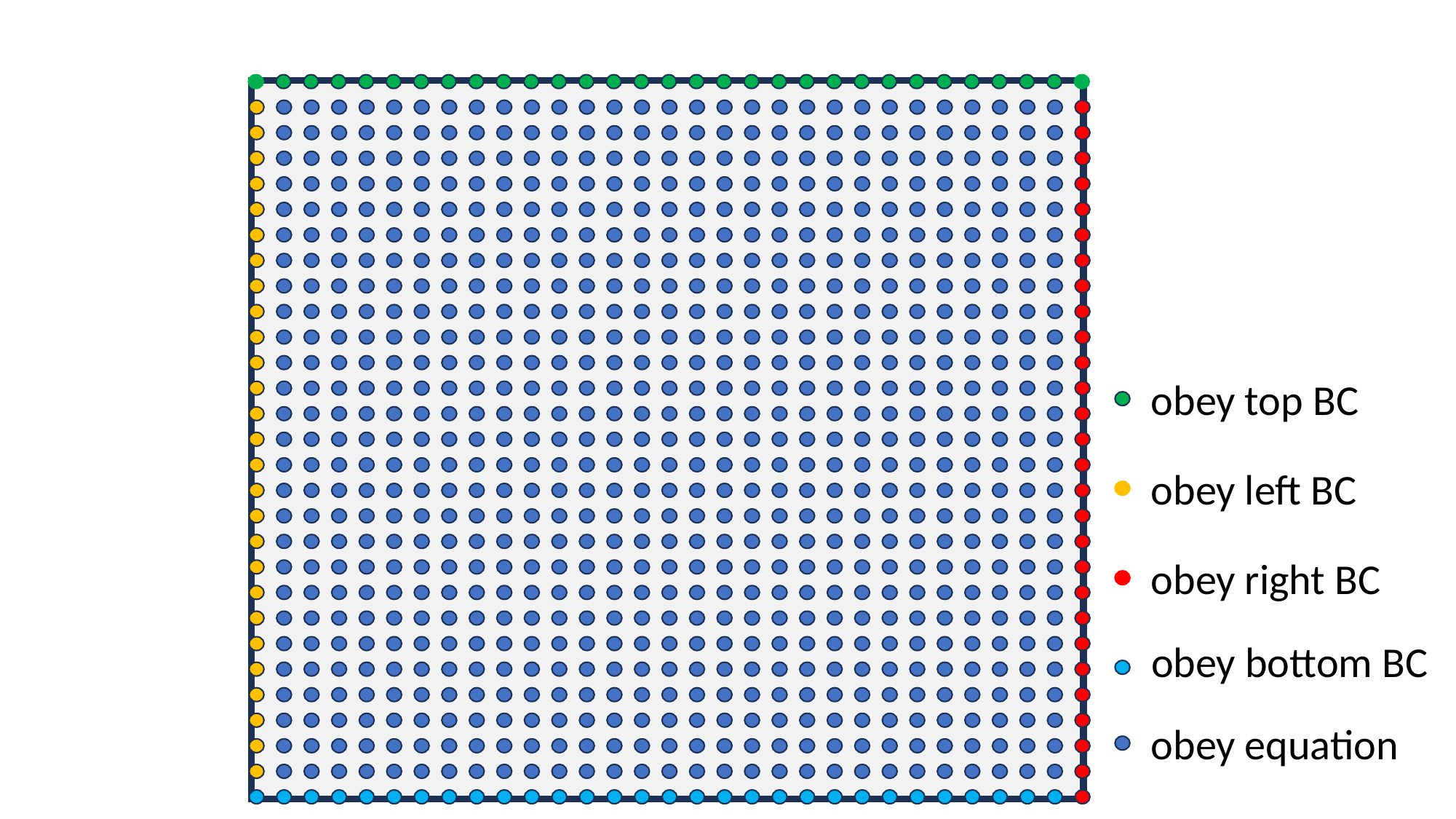

obey top BC

obey left BC

obey right BC

obey bottom BC

obey equation